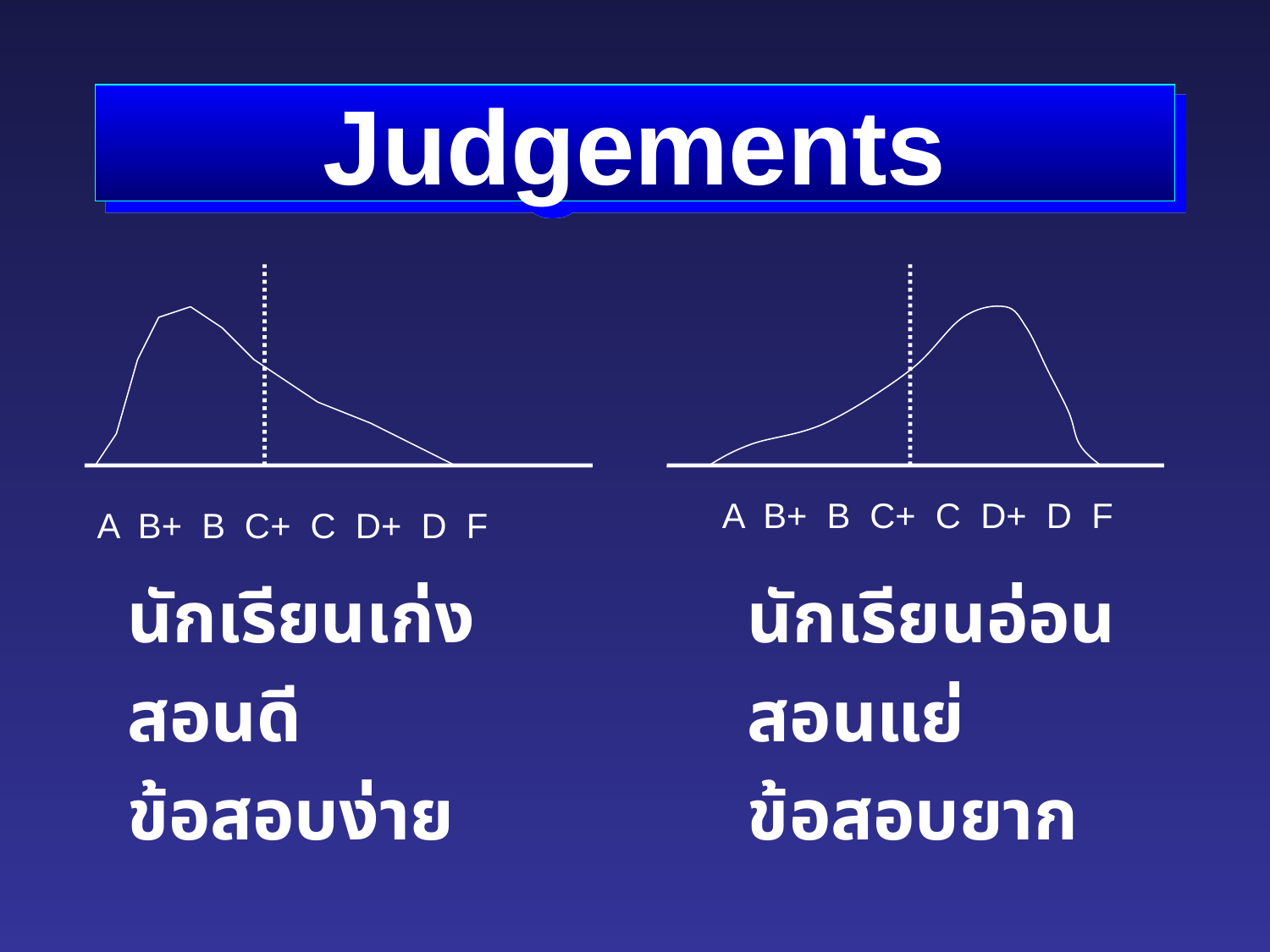

# Judgements

A  B+  B  C+  C  D+  D  F
A  B+  B  C+  C  D+  D  F
นักเรียนเก่ง
สอนดี
ข้อสอบง่าย
นักเรียนอ่อน
สอนแย่
ข้อสอบยาก